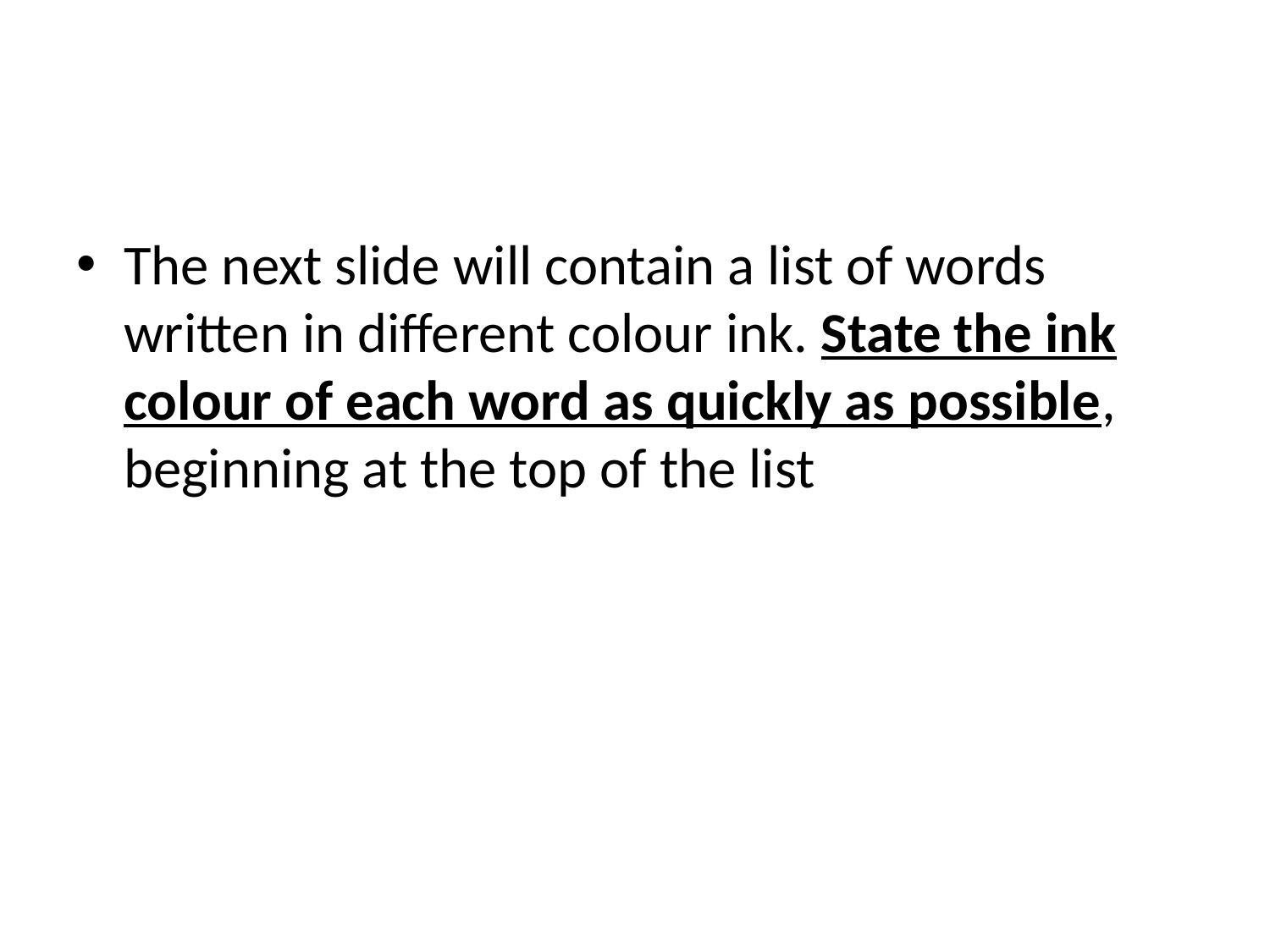

#
The next slide will contain a list of words written in different colour ink. State the ink colour of each word as quickly as possible, beginning at the top of the list